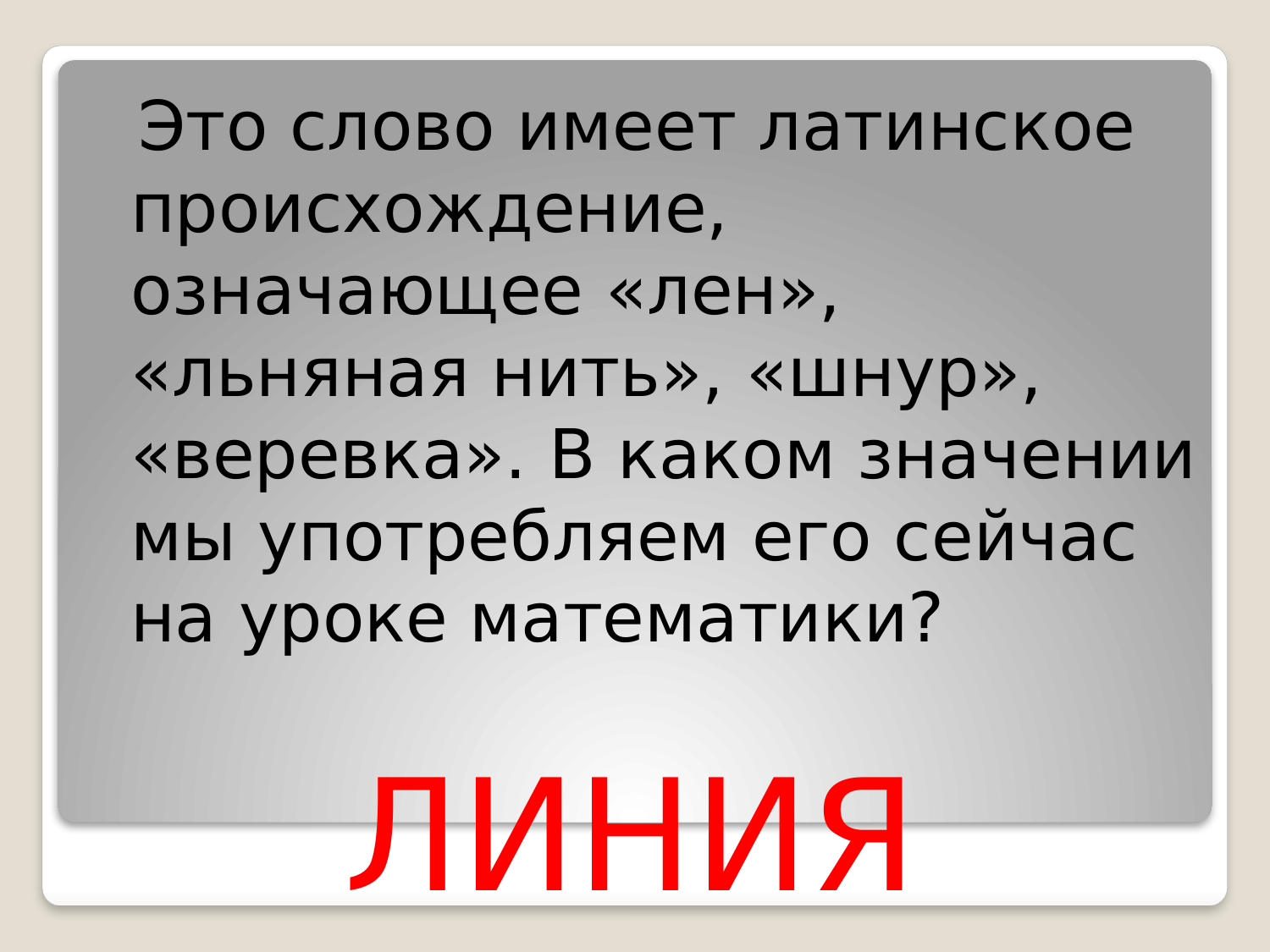

Это слово имеет латинское происхождение, означающее «лен», «льняная нить», «шнур», «веревка». В каком значении мы употребляем его сейчас на уроке математики?
#
ЛИНИЯ